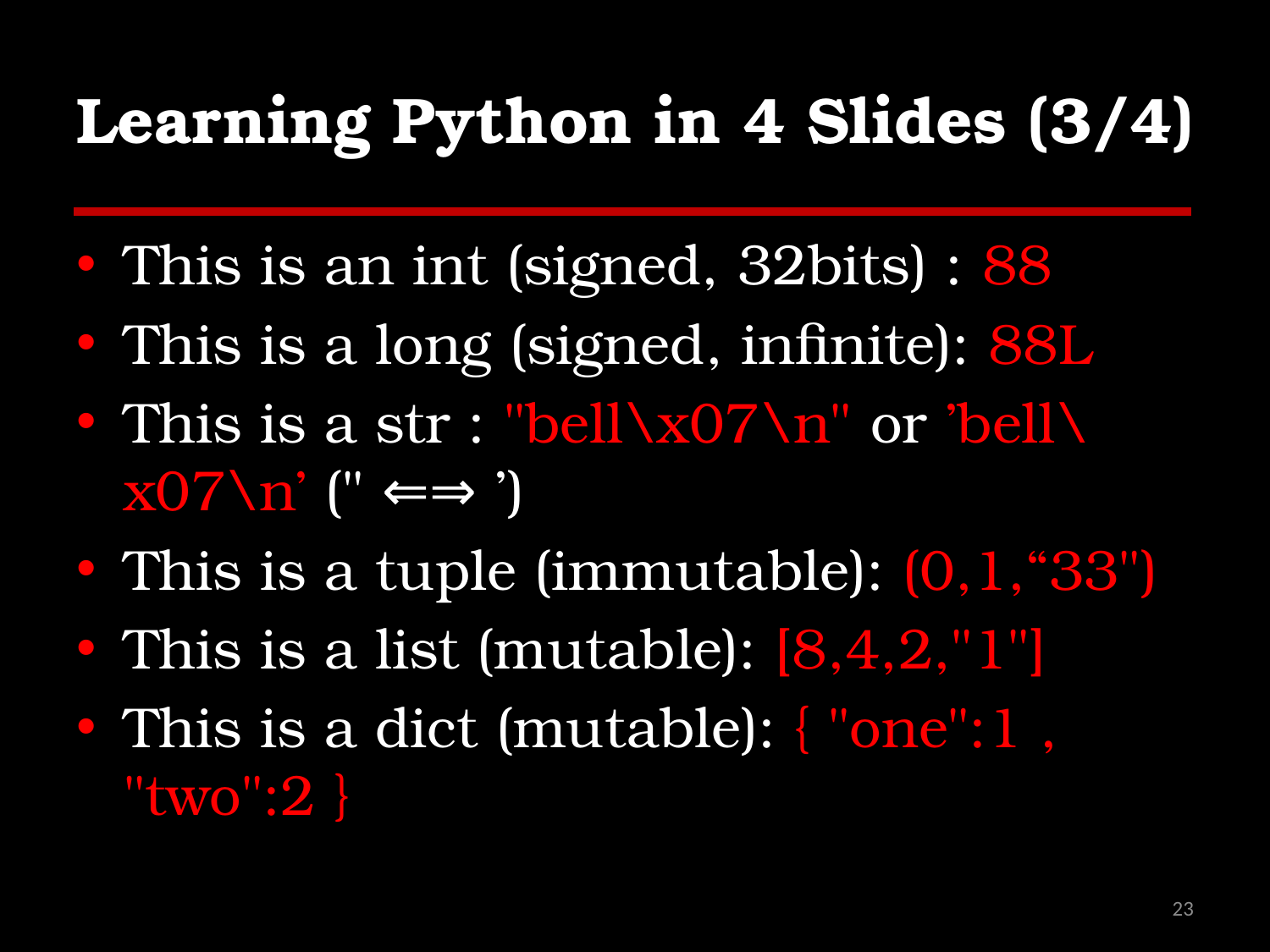

# Learning Python in 4 Slides (3/4)
This is an int (signed, 32bits) : 88
This is a long (signed, infinite): 88L
This is a str : "bell\x07\n" or ’bell\x07\n’ (" ⇐⇒ ’)
This is a tuple (immutable): (0,1,“33")
This is a list (mutable): [8,4,2,"1"]
This is a dict (mutable): { "one":1 , "two":2 }
23